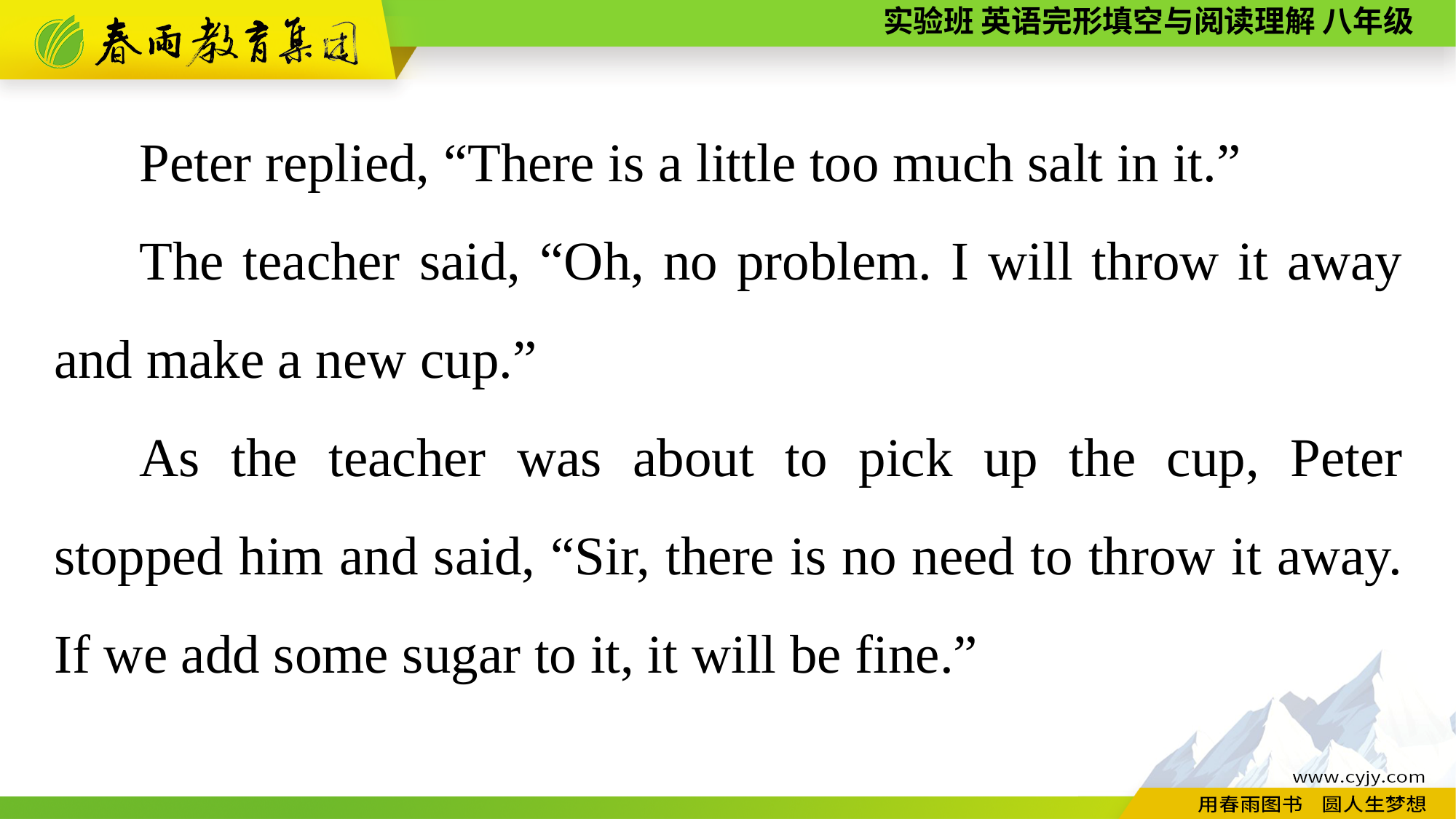

Peter replied, “There is a little too much salt in it.”
The teacher said, “Oh, no problem. I will throw it away and make a new cup.”
As the teacher was about to pick up the cup, Peter stopped him and said, “Sir, there is no need to throw it away. If we add some sugar to it, it will be fine.”